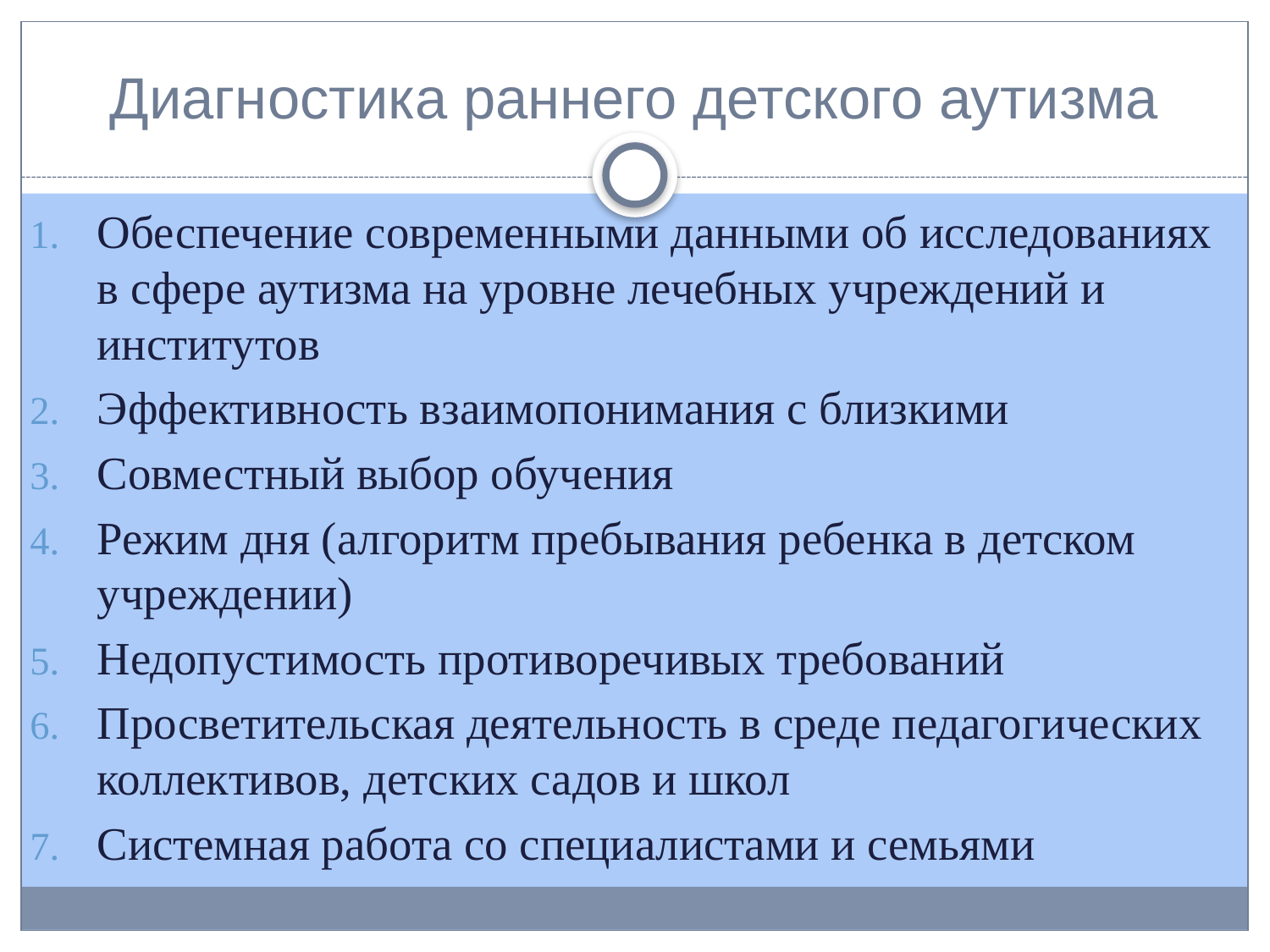

# Диагностика раннего детского аутизма
Обеспечение современными данными об исследованиях в сфере аутизма на уровне лечебных учреждений и институтов
Эффективность взаимопонимания с близкими
Совместный выбор обучения
Режим дня (алгоритм пребывания ребенка в детском учреждении)
Недопустимость противоречивых требований
Просветительская деятельность в среде педагогических коллективов, детских садов и школ
Системная работа со специалистами и семьями